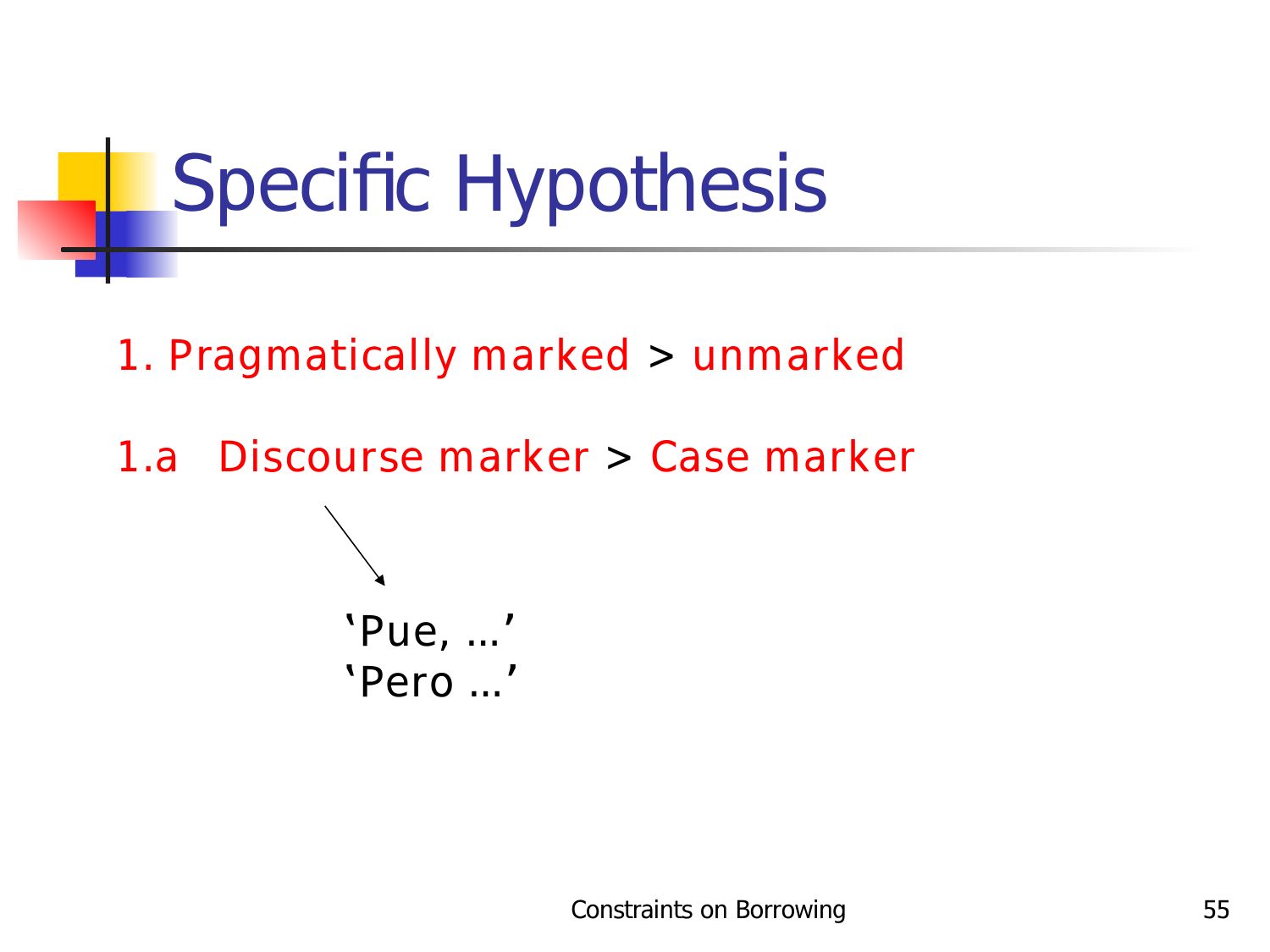

# Specific Hypothesis
1. Pragmatically marked > unmarked

1.a   Discourse marker > Case marker

‘Pue, …’
‘Pero …’
Constraints on Borrowing
55